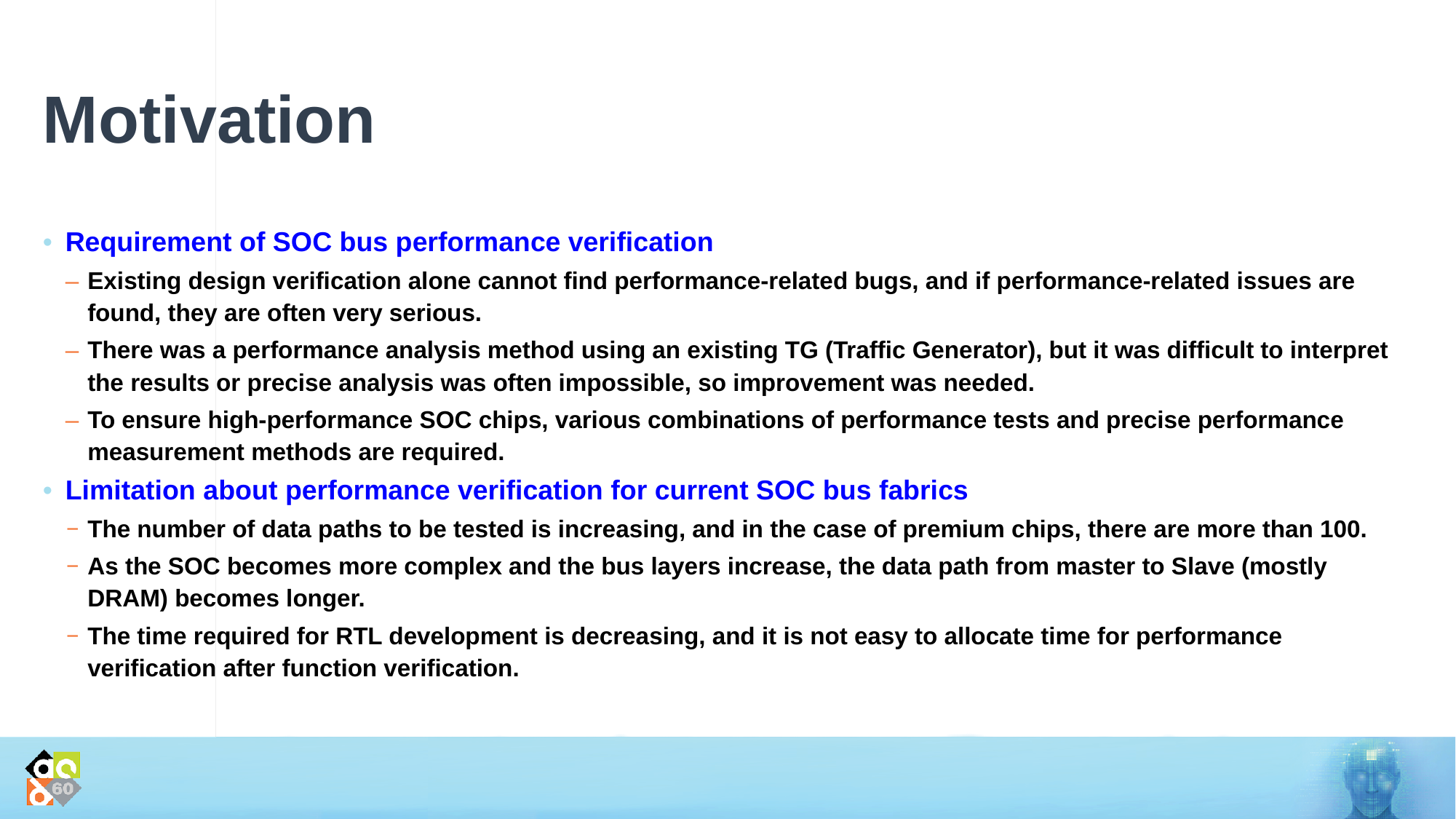

# Motivation
Requirement of SOC bus performance verification
Existing design verification alone cannot find performance-related bugs, and if performance-related issues are found, they are often very serious.
There was a performance analysis method using an existing TG (Traffic Generator), but it was difficult to interpret the results or precise analysis was often impossible, so improvement was needed.
To ensure high-performance SOC chips, various combinations of performance tests and precise performance measurement methods are required.
Limitation about performance verification for current SOC bus fabrics
The number of data paths to be tested is increasing, and in the case of premium chips, there are more than 100.
As the SOC becomes more complex and the bus layers increase, the data path from master to Slave (mostly DRAM) becomes longer.
The time required for RTL development is decreasing, and it is not easy to allocate time for performance verification after function verification.